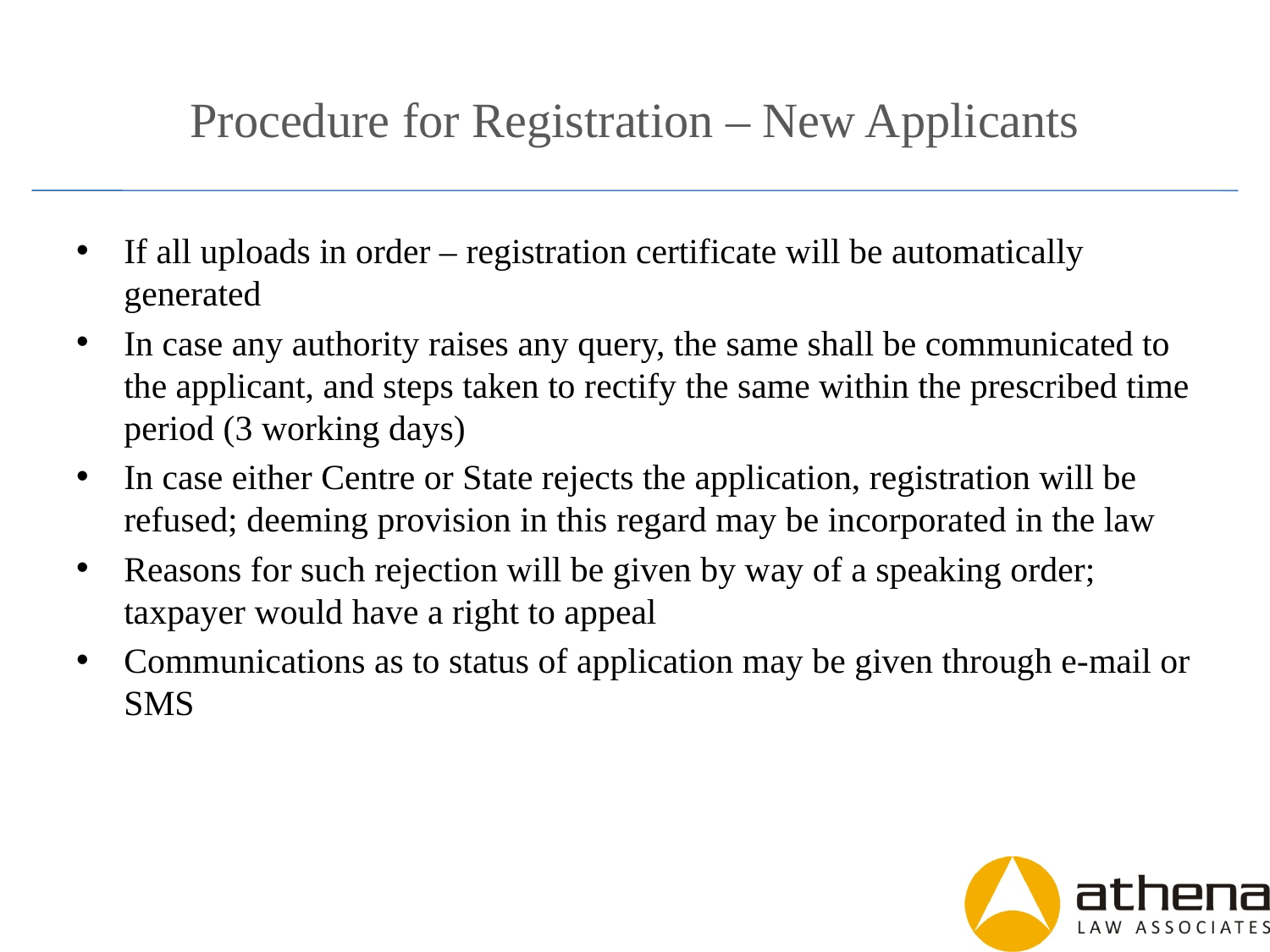

# Procedure for Registration – New Applicants
If all uploads in order – registration certificate will be automatically generated
In case any authority raises any query, the same shall be communicated to the applicant, and steps taken to rectify the same within the prescribed time period (3 working days)
In case either Centre or State rejects the application, registration will be refused; deeming provision in this regard may be incorporated in the law
Reasons for such rejection will be given by way of a speaking order; taxpayer would have a right to appeal
Communications as to status of application may be given through e-mail or SMS